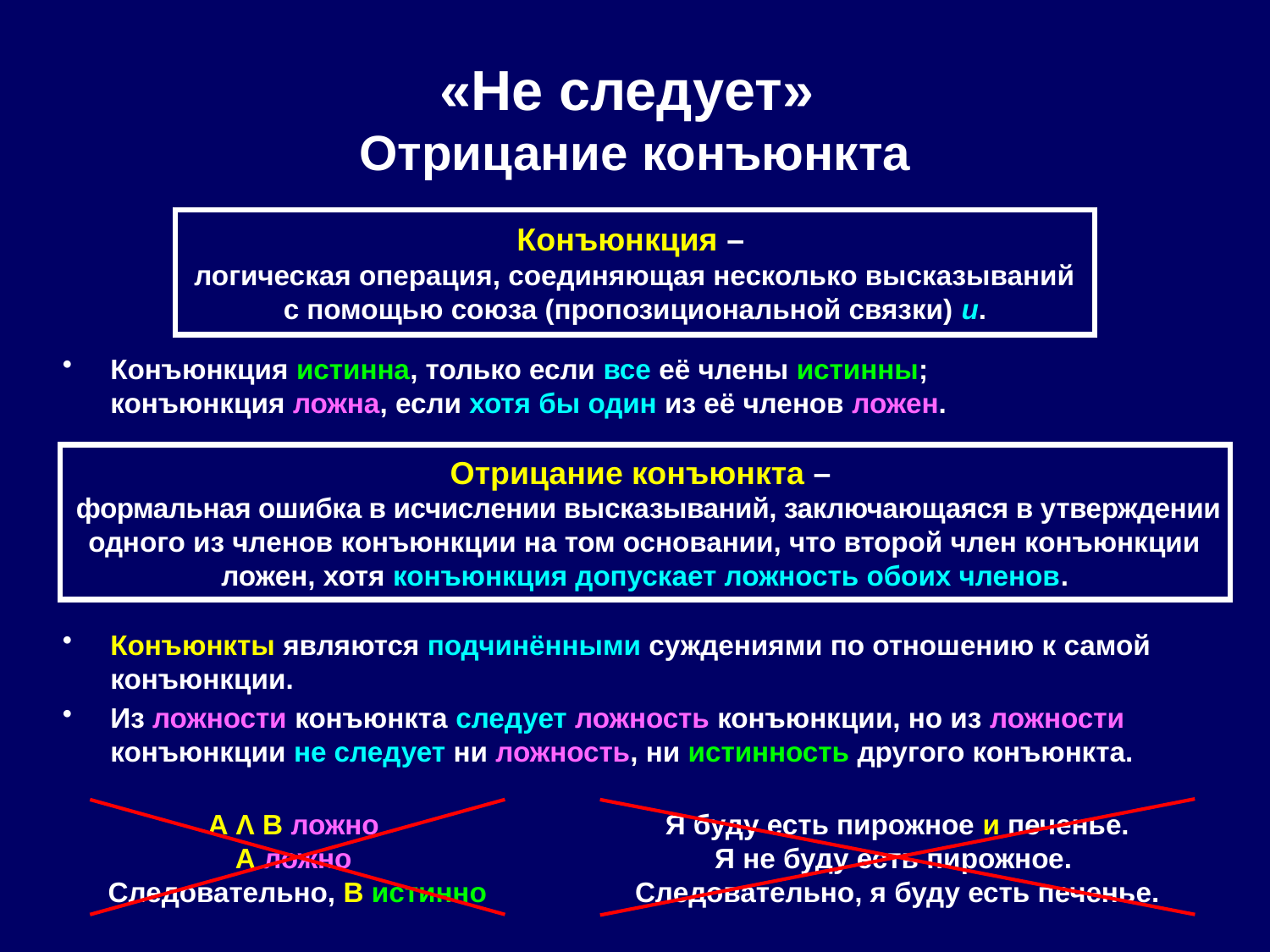

# «Не следует» Отрицание конъюнкта
Конъюнкция –
логическая операция, соединяющая несколько высказываний с помощью союза (пропозициональной связки) и.
Конъюнкция истинна, только если все её члены истинны;
конъюнкция ложна, если хотя бы один из её членов ложен.
Конъюнкты являются подчинёнными суждениями по отношению к самой конъюнкции.
Из ложности конъюнкта следует ложность конъюнкции, но из ложности конъюнкции не следует ни ложность, ни истинность другого конъюнкта.
Отрицание конъюнкта –
 формальная ошибка в исчислении высказываний, заключающаяся в утверждении одного из членов конъюнкции на том основании, что второй член конъюнкции ложен, хотя конъюнкция допускает ложность обоих членов.
A Λ B ложно
A ложно
Следовательно, B истинно
Я буду есть пирожное и печенье.
Я не буду есть пирожное.
Следовательно, я буду есть печенье.